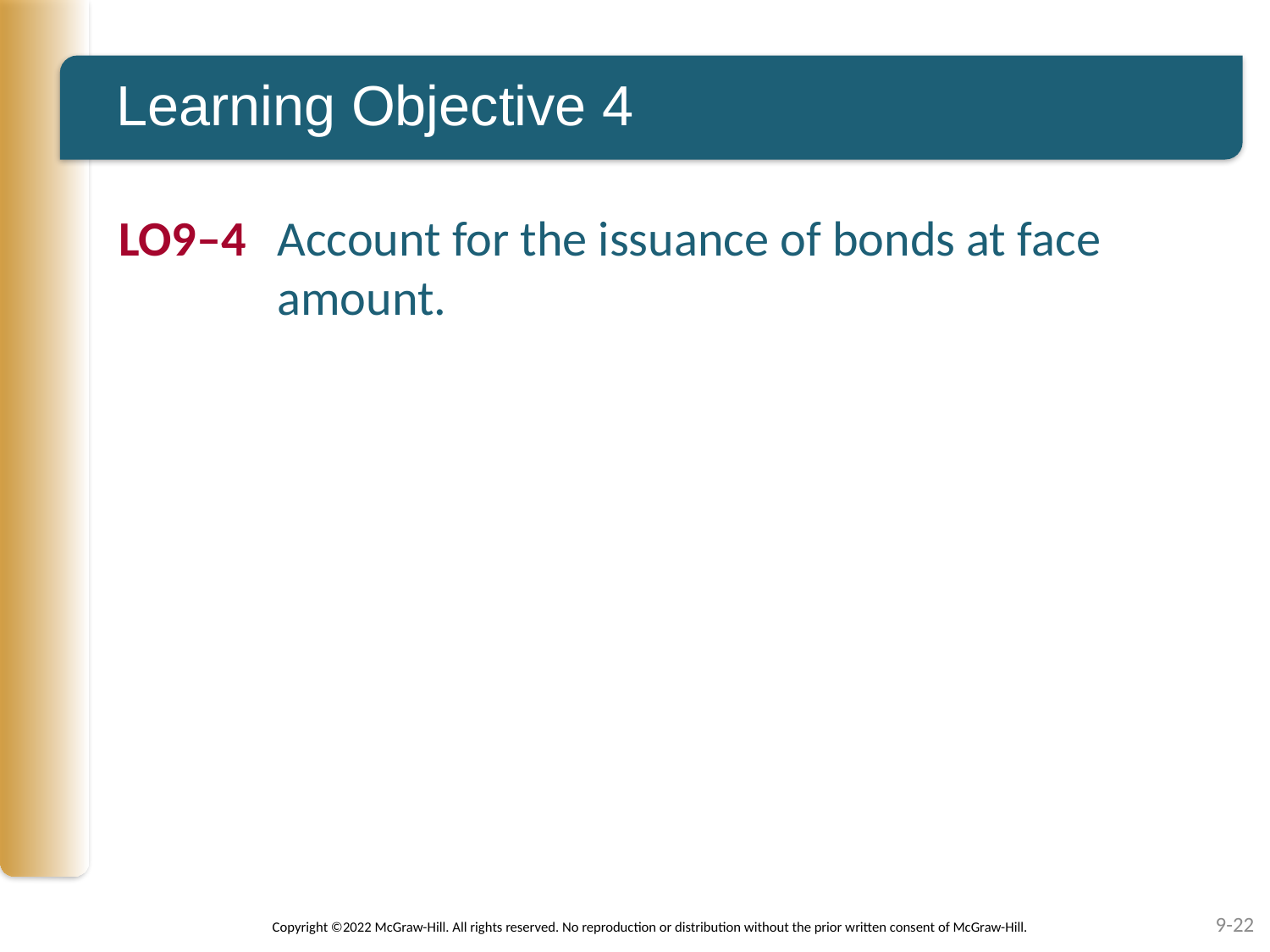

# Learning Objective 4
LO9–4	Account for the issuance of bonds at face amount.
9-22
Copyright ©2022 McGraw-Hill. All rights reserved. No reproduction or distribution without the prior written consent of McGraw-Hill.